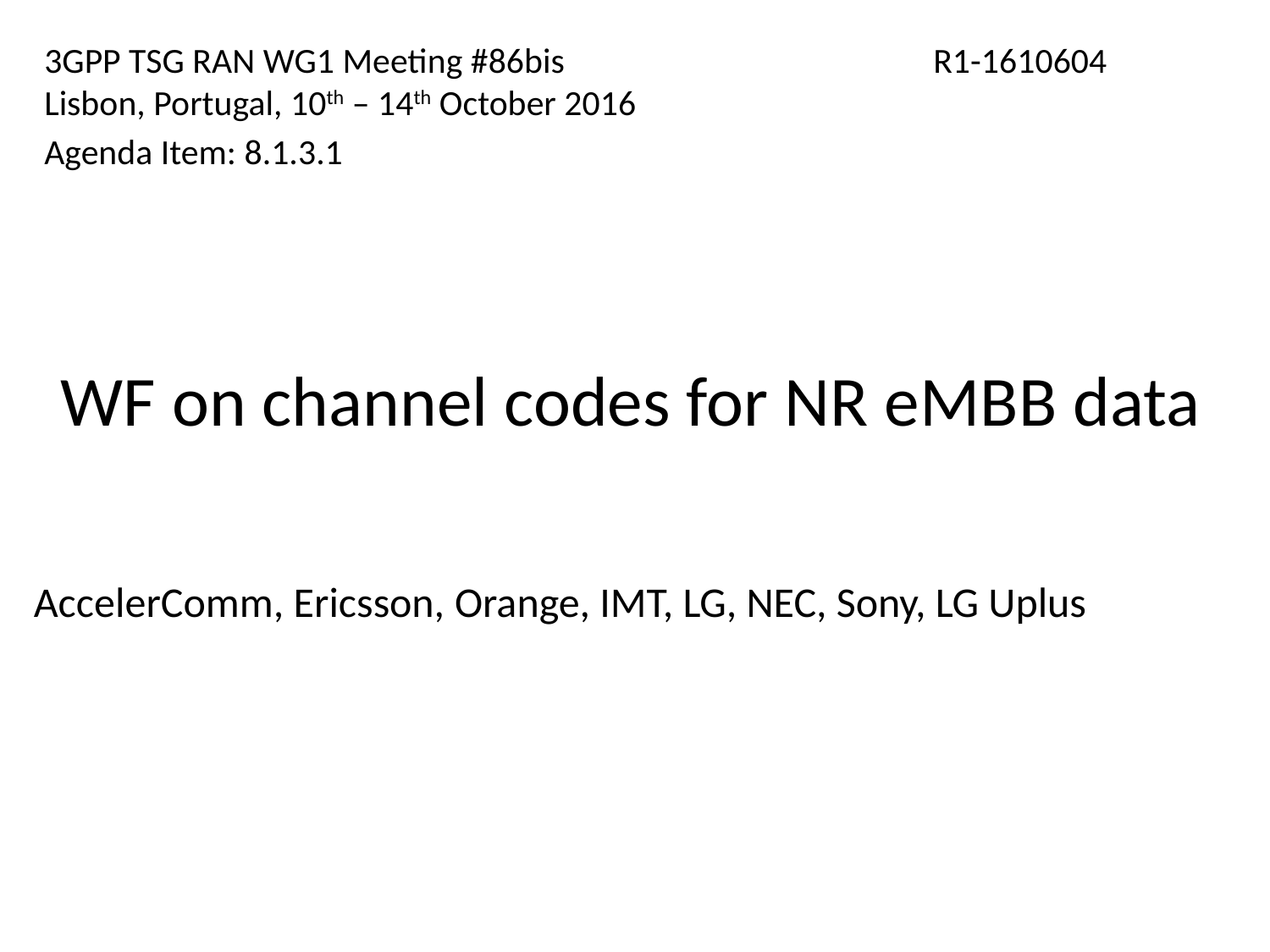

3GPP TSG RAN WG1 Meeting #86bis 			R1-1610604
Lisbon, Portugal, 10th – 14th October 2016
Agenda Item: 8.1.3.1

# WF on channel codes for NR eMBB data
AccelerComm, Ericsson, Orange, IMT, LG, NEC, Sony, LG Uplus